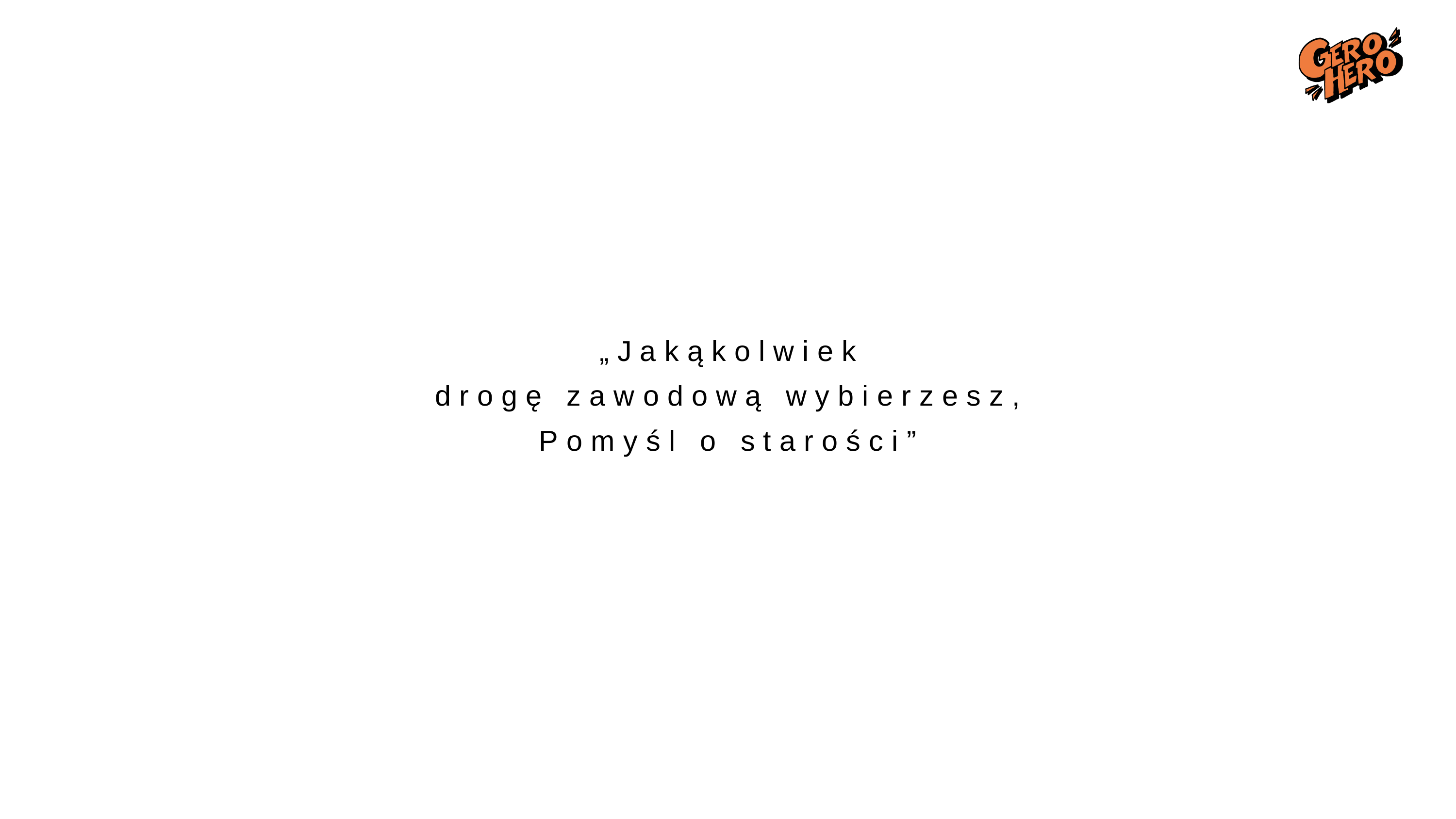

„Jakąkolwiek
 drogę zawodową wybierzesz,
Pomyśl o starości”